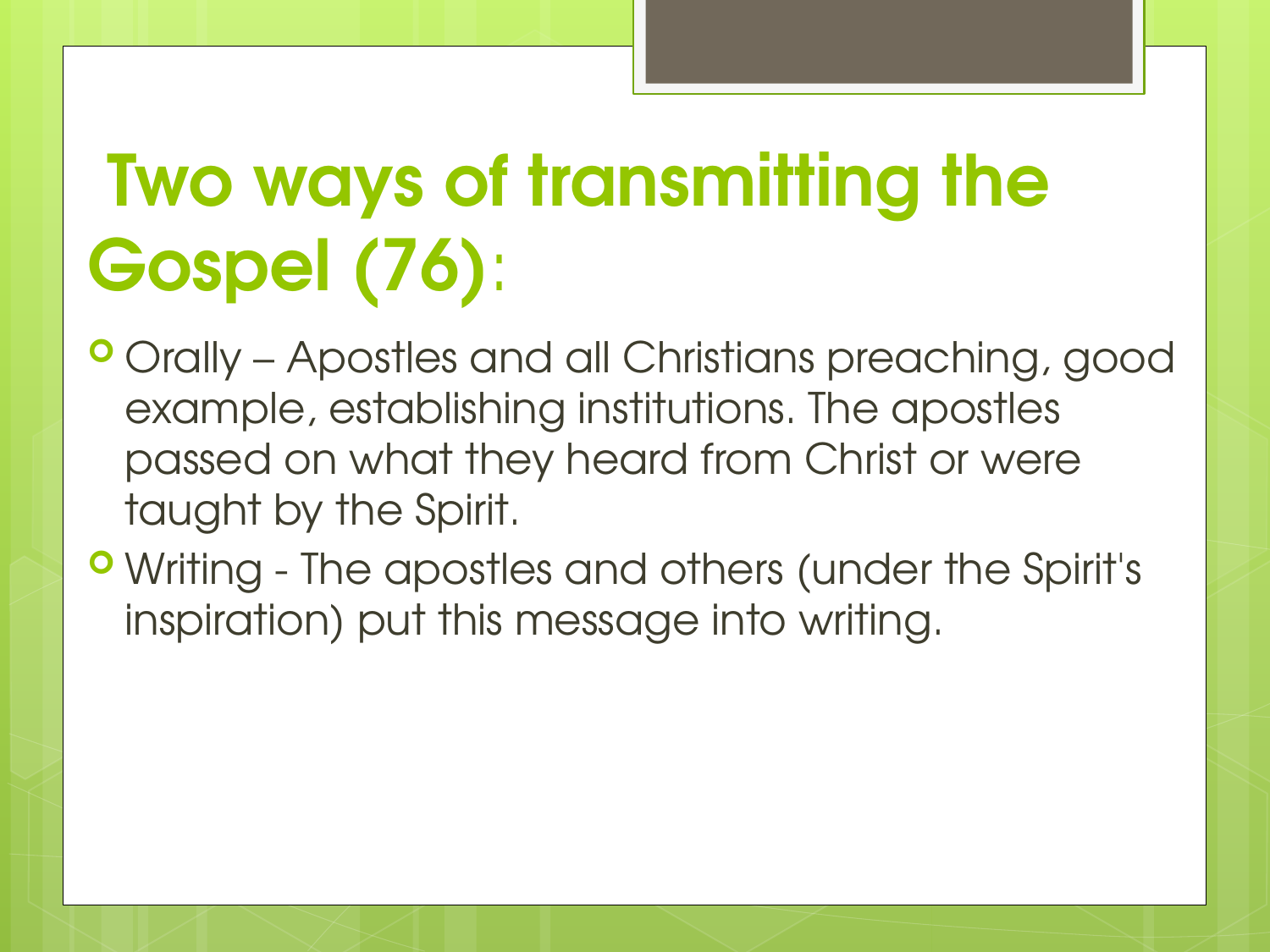

# Two ways of transmitting the Gospel (76):
Orally – Apostles and all Christians preaching, good example, establishing institutions. The apostles passed on what they heard from Christ or were taught by the Spirit.
Writing - The apostles and others (under the Spirit's inspiration) put this message into writing.